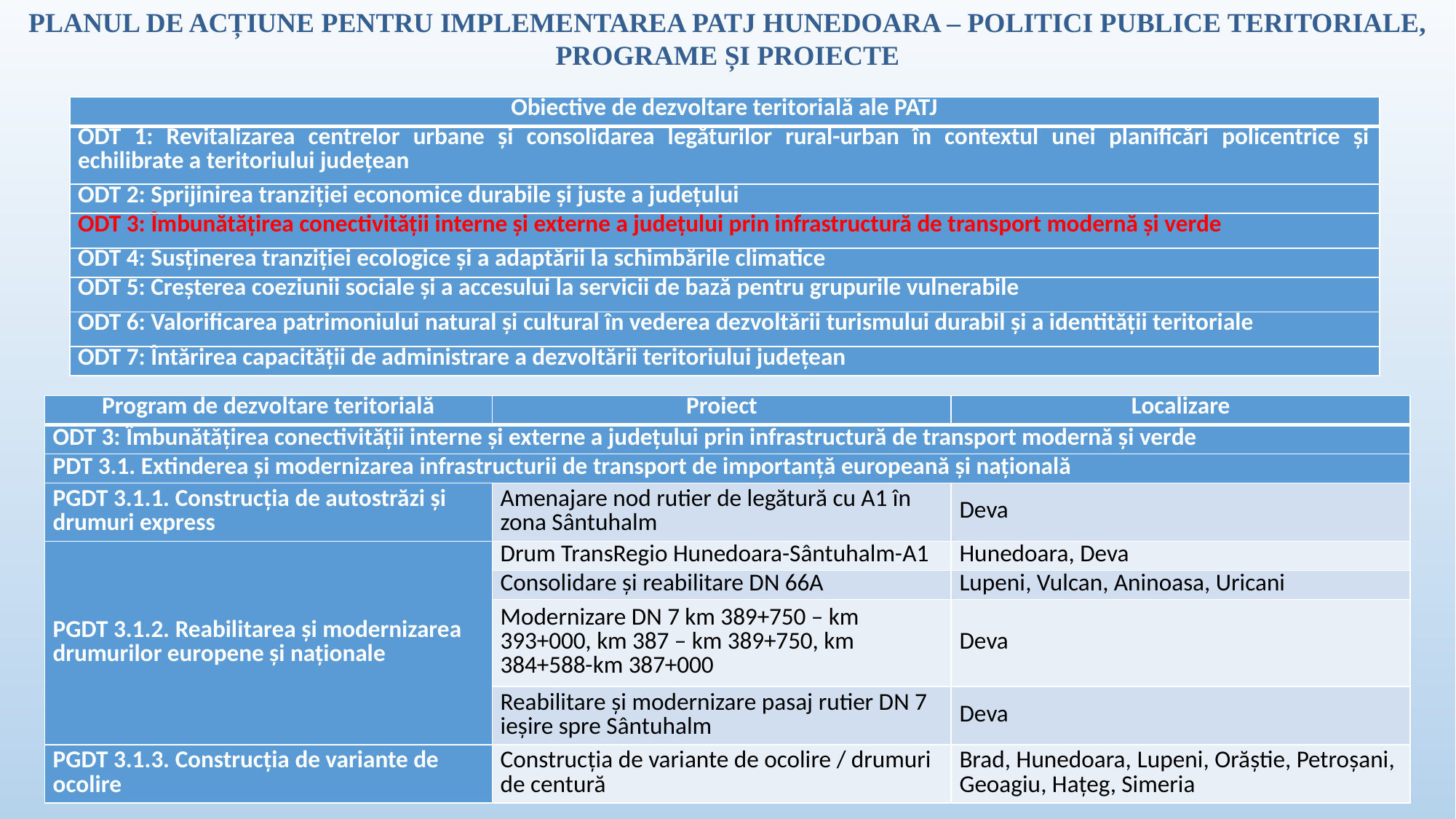

PLANUL DE ACȚIUNE PENTRU IMPLEMENTAREA PATJ HUNEDOARA – POLITICI PUBLICE TERITORIALE, PROGRAME ȘI PROIECTE
| Obiective de dezvoltare teritorială ale PATJ |
| --- |
| ODT 1: Revitalizarea centrelor urbane și consolidarea legăturilor rural-urban în contextul unei planificări policentrice și echilibrate a teritoriului județean |
| ODT 2: Sprijinirea tranziției economice durabile și juste a județului |
| ODT 3: Îmbunătățirea conectivității interne și externe a județului prin infrastructură de transport modernă și verde |
| ODT 4: Susținerea tranziției ecologice și a adaptării la schimbările climatice |
| ODT 5: Creșterea coeziunii sociale și a accesului la servicii de bază pentru grupurile vulnerabile |
| ODT 6: Valorificarea patrimoniului natural și cultural în vederea dezvoltării turismului durabil și a identității teritoriale |
| ODT 7: Întărirea capacității de administrare a dezvoltării teritoriului județean |
| Program de dezvoltare teritorială | Proiect | Localizare |
| --- | --- | --- |
| ODT 3: Îmbunătățirea conectivității interne și externe a județului prin infrastructură de transport modernă și verde |  |  |
| PDT 3.1. Extinderea și modernizarea infrastructurii de transport de importanță europeană și națională |  |  |
| PGDT 3.1.1. Construcția de autostrăzi și drumuri express | Amenajare nod rutier de legătură cu A1 în zona Sântuhalm | Deva |
| PGDT 3.1.2. Reabilitarea și modernizarea drumurilor europene și naționale | Drum TransRegio Hunedoara-Sântuhalm-A1 | Hunedoara, Deva |
|  | Consolidare și reabilitare DN 66A | Lupeni, Vulcan, Aninoasa, Uricani |
|  | Modernizare DN 7 km 389+750 – km 393+000, km 387 – km 389+750, km 384+588-km 387+000 | Deva |
|  | Reabilitare și modernizare pasaj rutier DN 7 ieșire spre Sântuhalm | Deva |
| PGDT 3.1.3. Construcția de variante de ocolire | Construcția de variante de ocolire / drumuri de centură | Brad, Hunedoara, Lupeni, Orăștie, Petroșani, Geoagiu, Hațeg, Simeria |